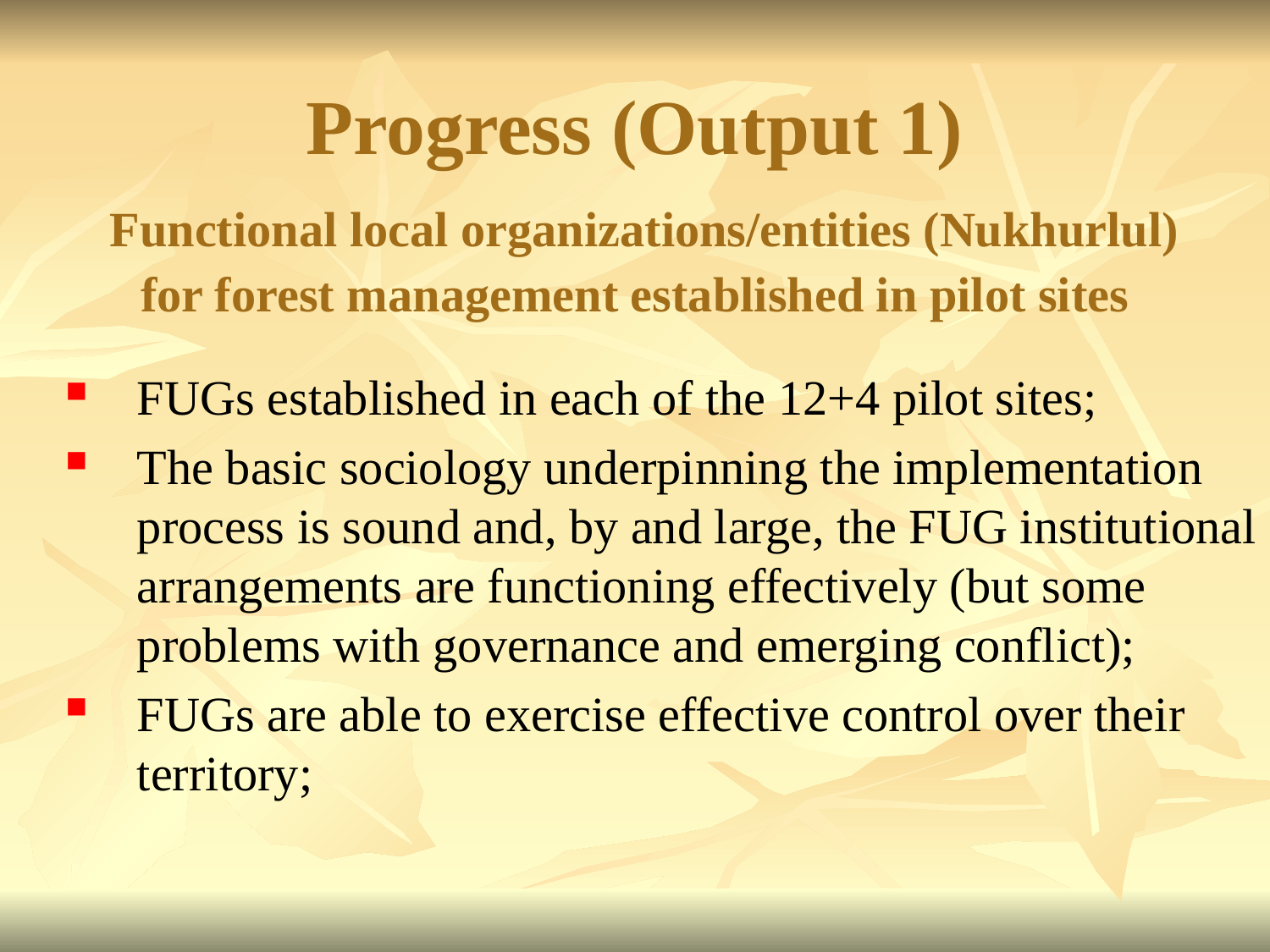

# Progress (Output 1) Functional local organizations/entities (Nukhurlul) for forest management established in pilot sites
FUGs established in each of the 12+4 pilot sites;
The basic sociology underpinning the implementation process is sound and, by and large, the FUG institutional arrangements are functioning effectively (but some problems with governance and emerging conflict);
FUGs are able to exercise effective control over their territory;